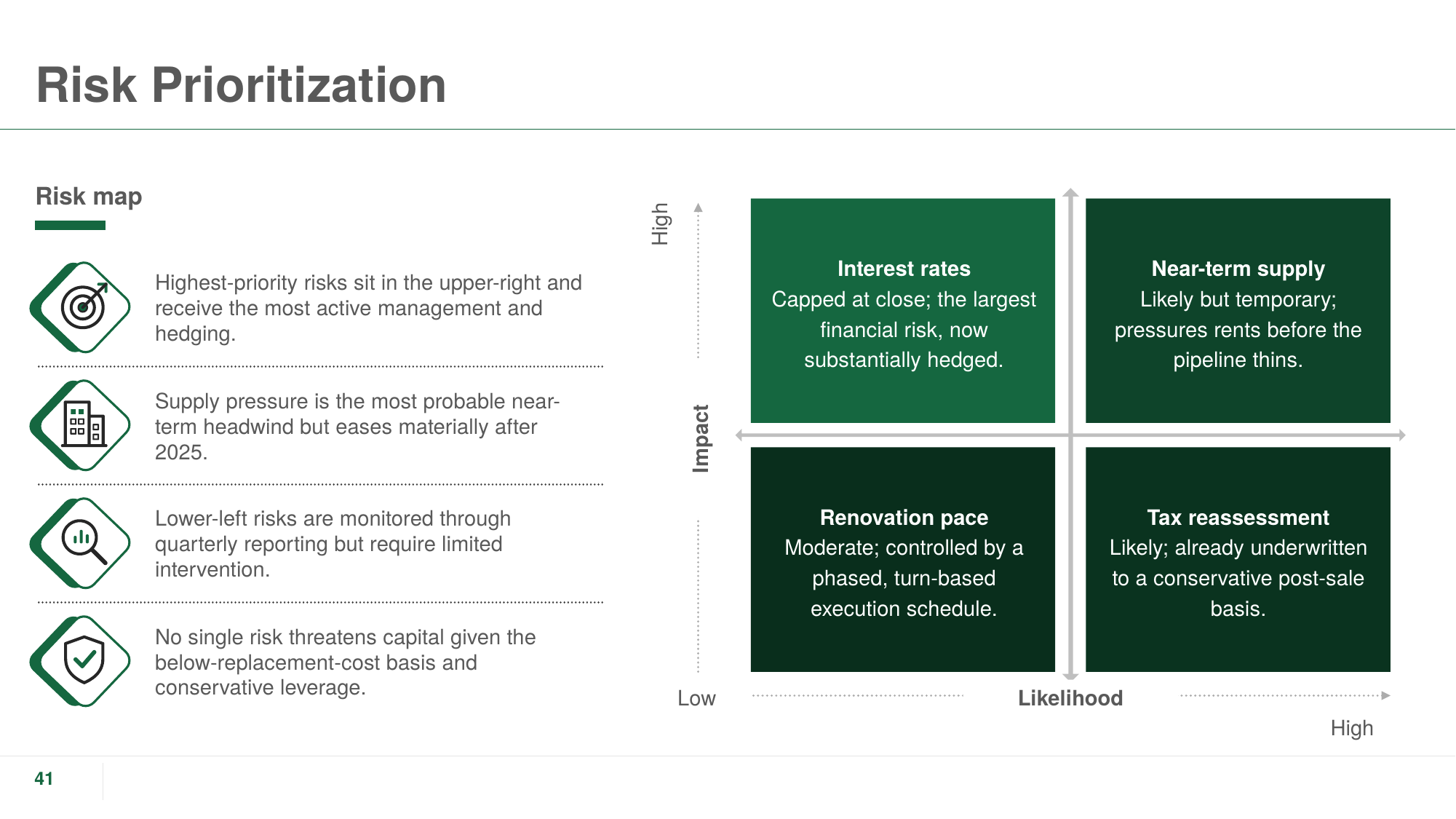

# Risk Prioritization
Risk map

Interest rates
Capped at close; the largest financial risk, now substantially hedged.
Near-term supply
Likely but temporary; pressures rents before the pipeline thins.
High
Impact

Renovation pace
Moderate; controlled by a phased, turn-based execution schedule.
Tax reassessment
Likely; already underwritten to a conservative post-sale basis.
Low
Likelihood
High
Highest-priority risks sit in the upper-right and receive the most active management and hedging.

Supply pressure is the most probable near-term headwind but eases materially after 2025.

Lower-left risks are monitored through quarterly reporting but require limited intervention.

No single risk threatens capital given the below-replacement-cost basis and conservative leverage.

41